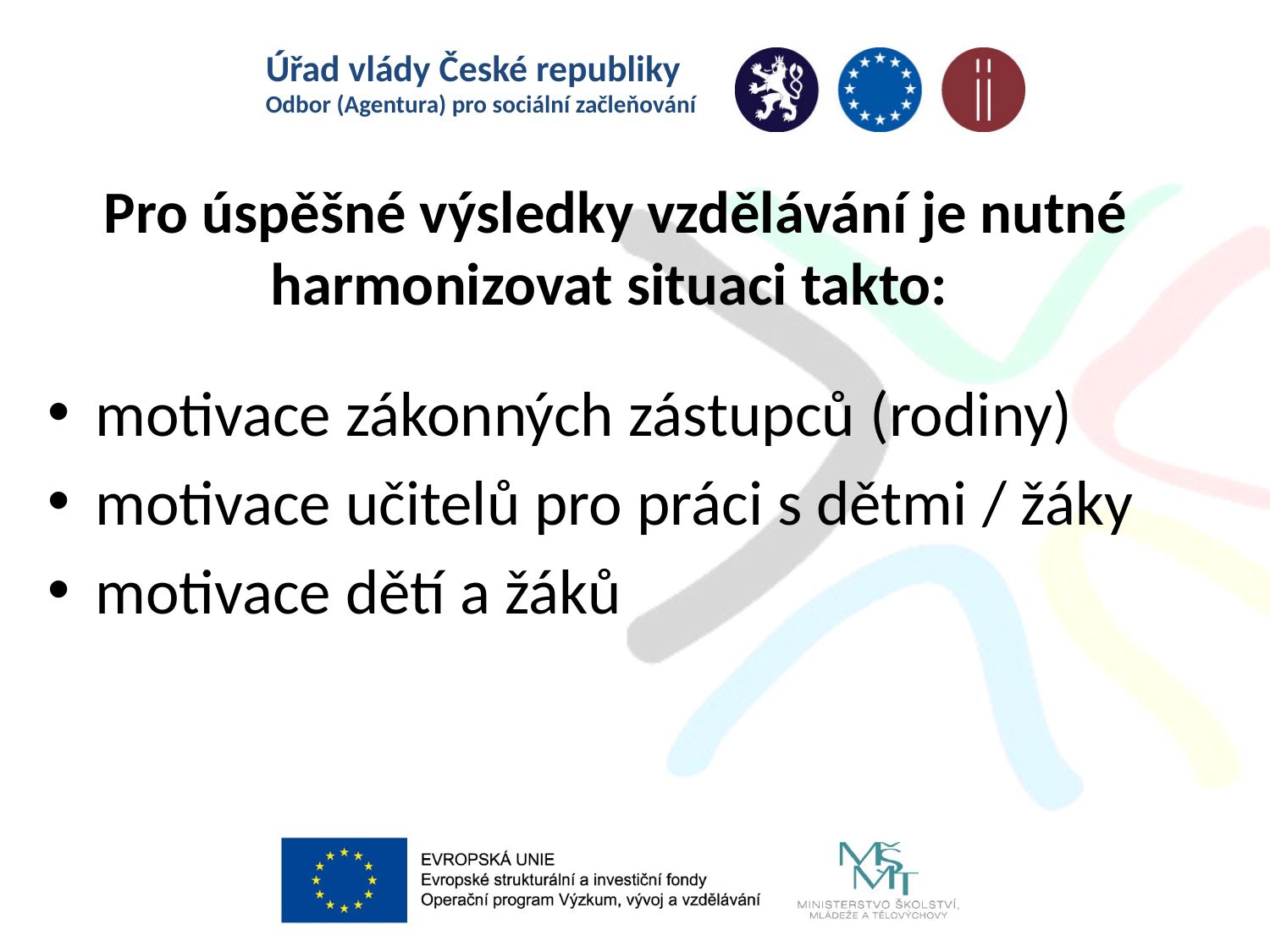

# Pro úspěšné výsledky vzdělávání je nutné harmonizovat situaci takto:
motivace zákonných zástupců (rodiny)
motivace učitelů pro práci s dětmi / žáky
motivace dětí a žáků